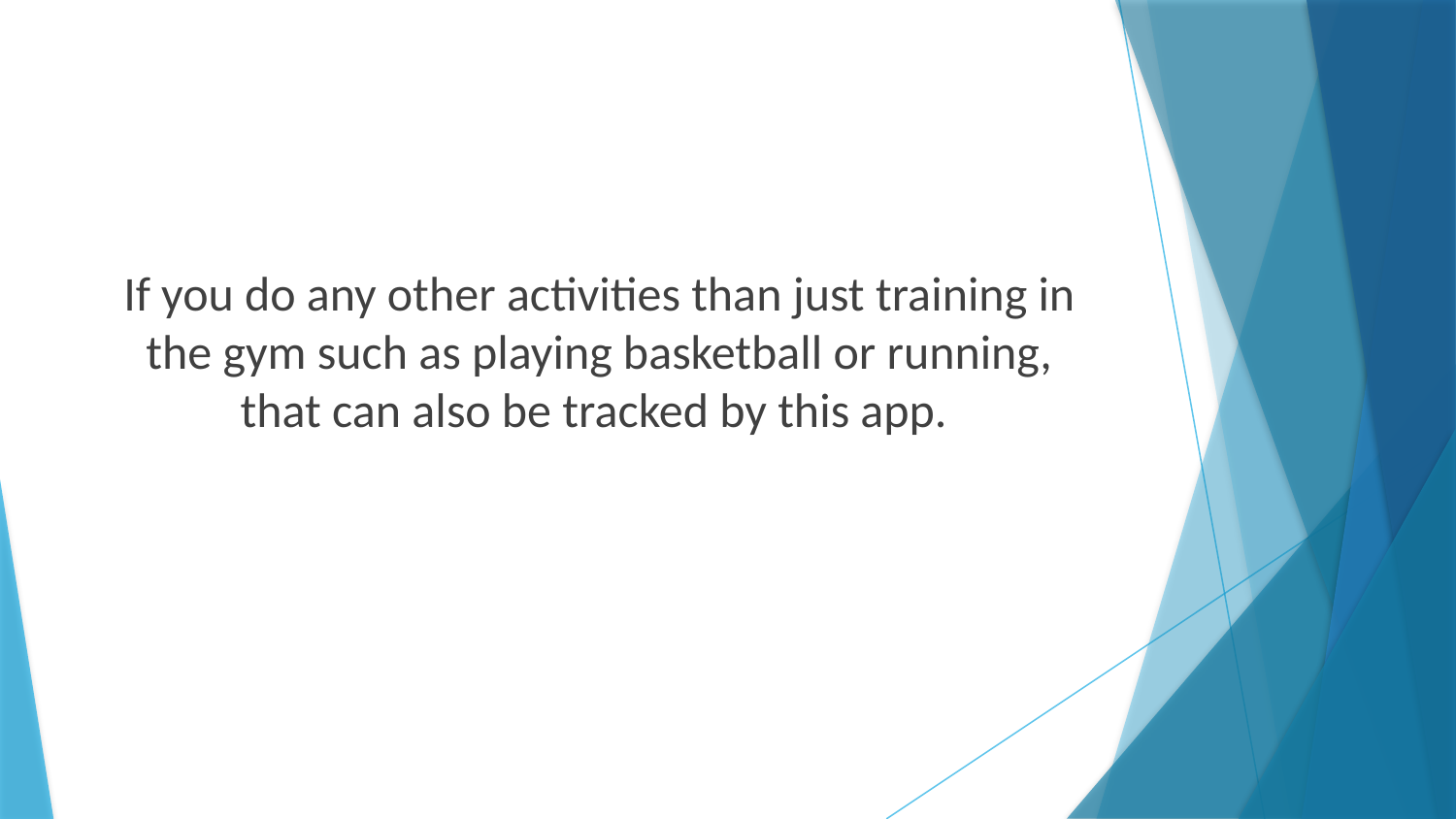

If you do any other activities than just training in the gym such as playing basketball or running, that can also be tracked by this app.